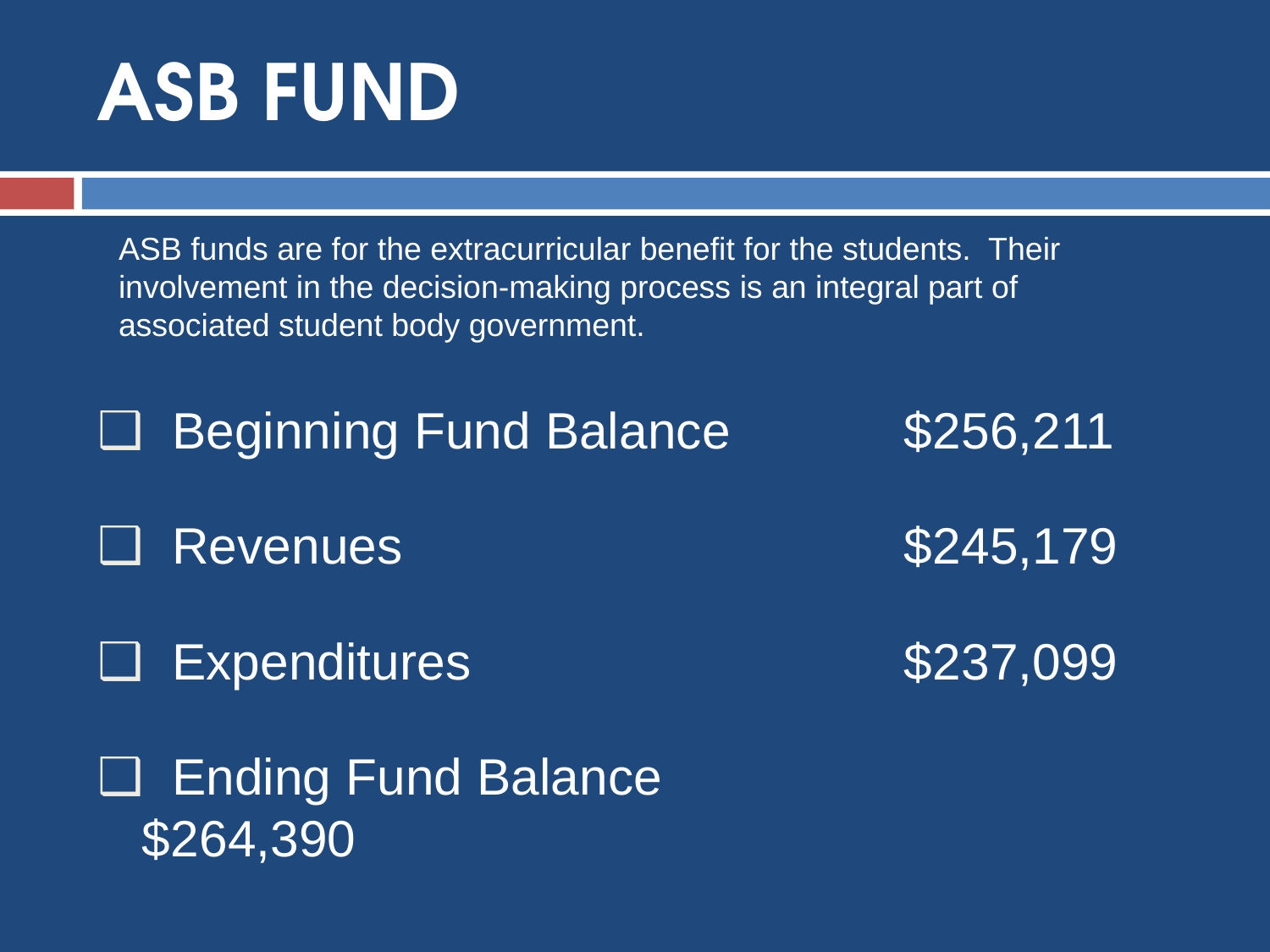

# ASB FUND
ASB funds are for the extracurricular benefit for the students.  Their involvement in the decision-making process is an integral part of associated student body government.

  Beginning Fund Balance		$256,211

  Revenues				$245,179

  Expenditures				$237,099

  Ending Fund Balance			$264,390